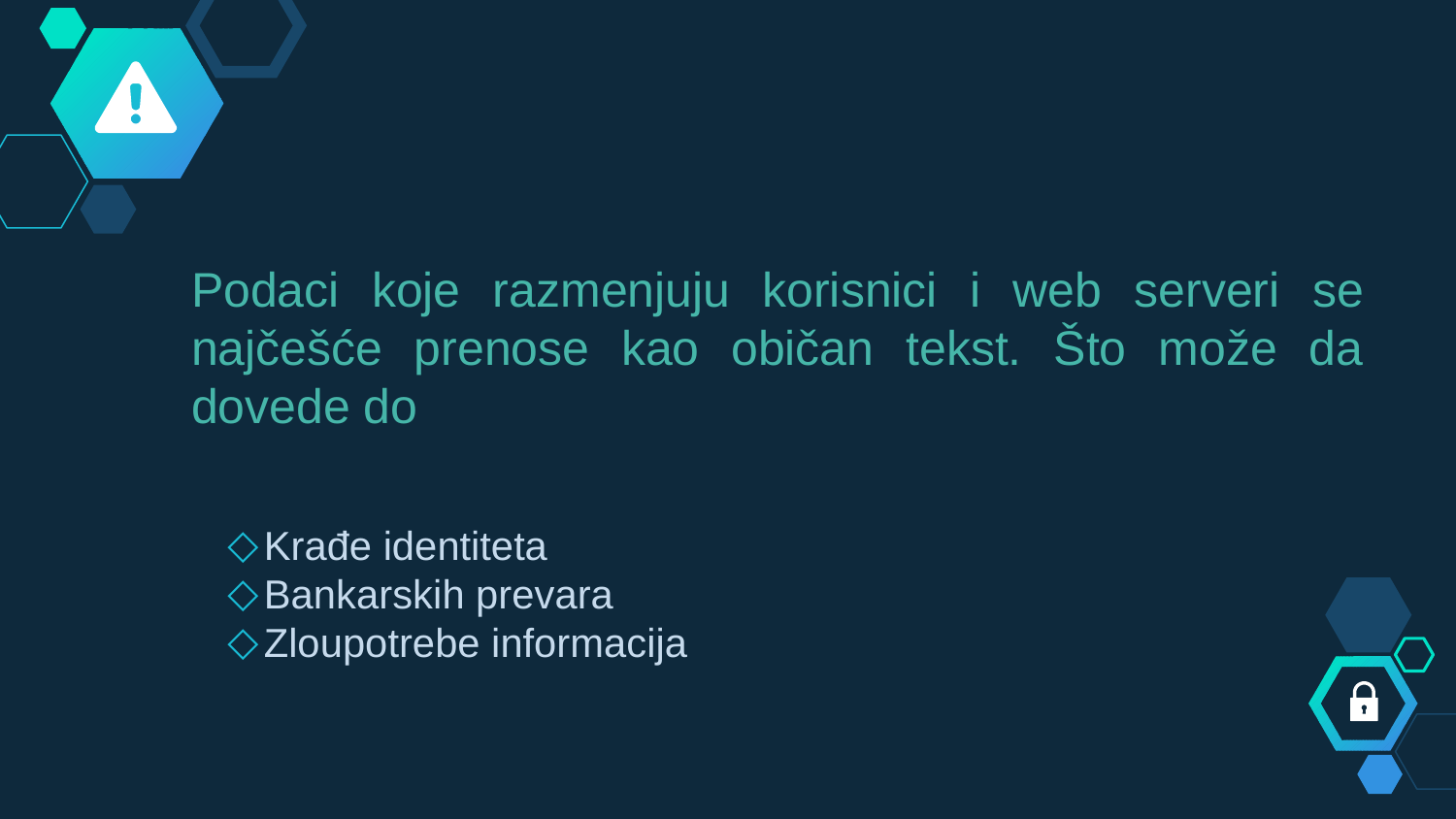

Podaci koje razmenjuju korisnici i web serveri se najčešće prenose kao običan tekst. Što može da dovede do
Krađe identiteta
Bankarskih prevara
Zloupotrebe informacija